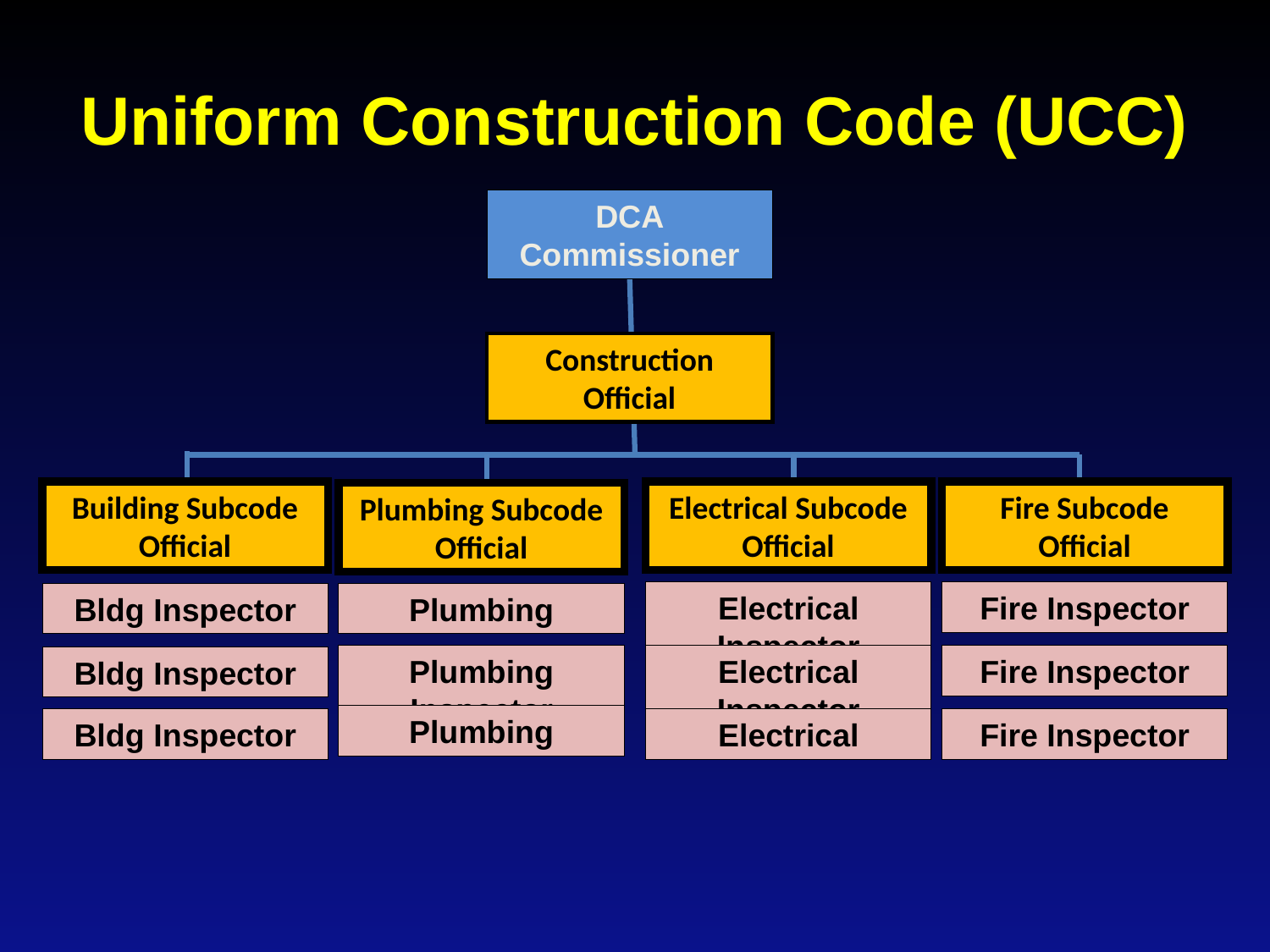

# Uniform Construction Code (UCC)
DCA
Commissioner
Construction Official
Building Subcode Official
Electrical Subcode Official
Fire Subcode Official
Plumbing Subcode Official
Electrical Inspector
Fire Inspector
Bldg Inspector
Plumbing
Plumbing Inspector
Electrical Inspector
Fire Inspector
Bldg Inspector
Plumbing
Bldg Inspector
Electrical
Fire Inspector